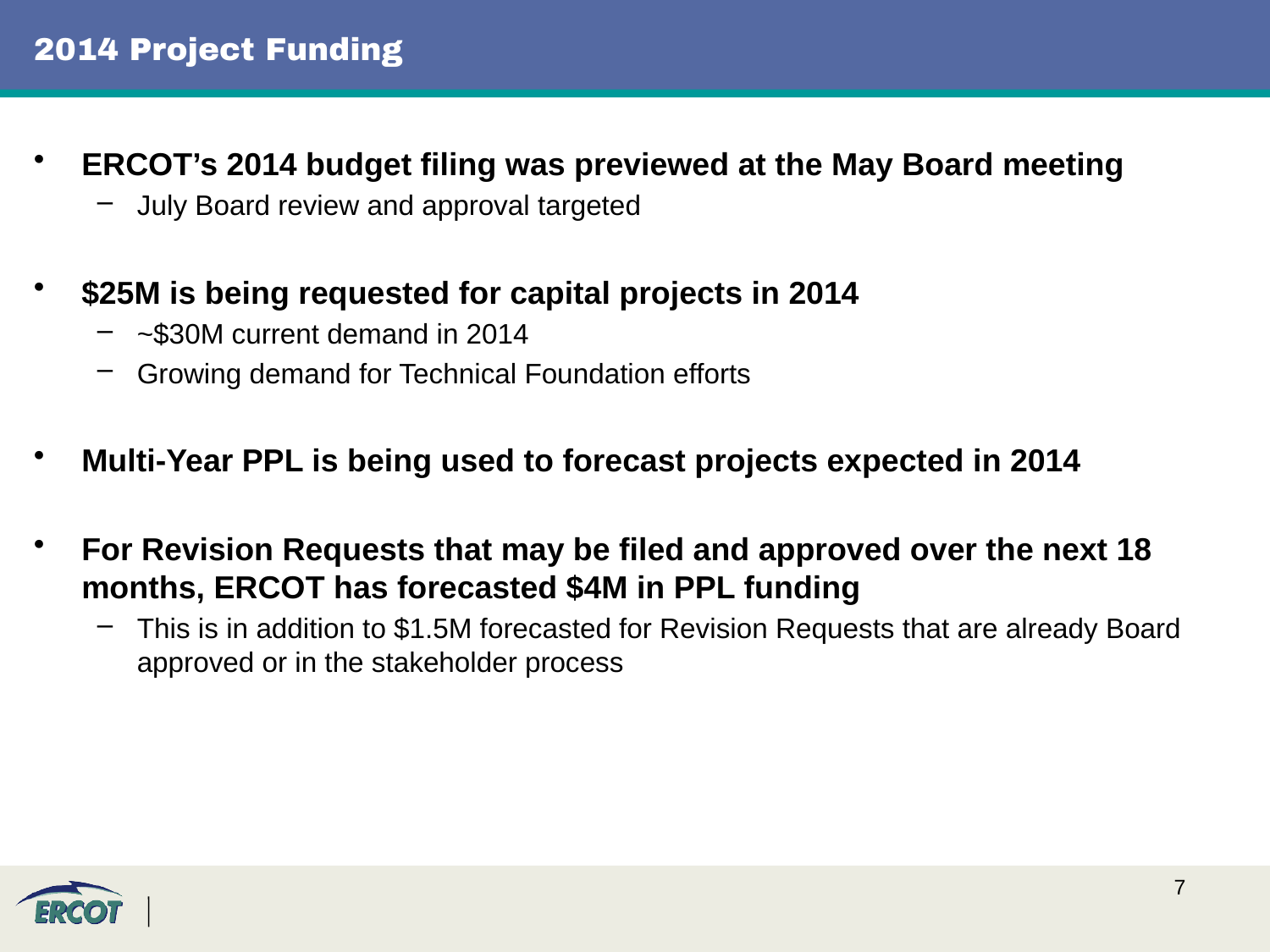

# 2014 Project Funding
ERCOT’s 2014 budget filing was previewed at the May Board meeting
July Board review and approval targeted

$25M is being requested for capital projects in 2014
~$30M current demand in 2014
Growing demand for Technical Foundation efforts

Multi-Year PPL is being used to forecast projects expected in 2014

For Revision Requests that may be filed and approved over the next 18 months, ERCOT has forecasted $4M in PPL funding
This is in addition to $1.5M forecasted for Revision Requests that are already Board approved or in the stakeholder process